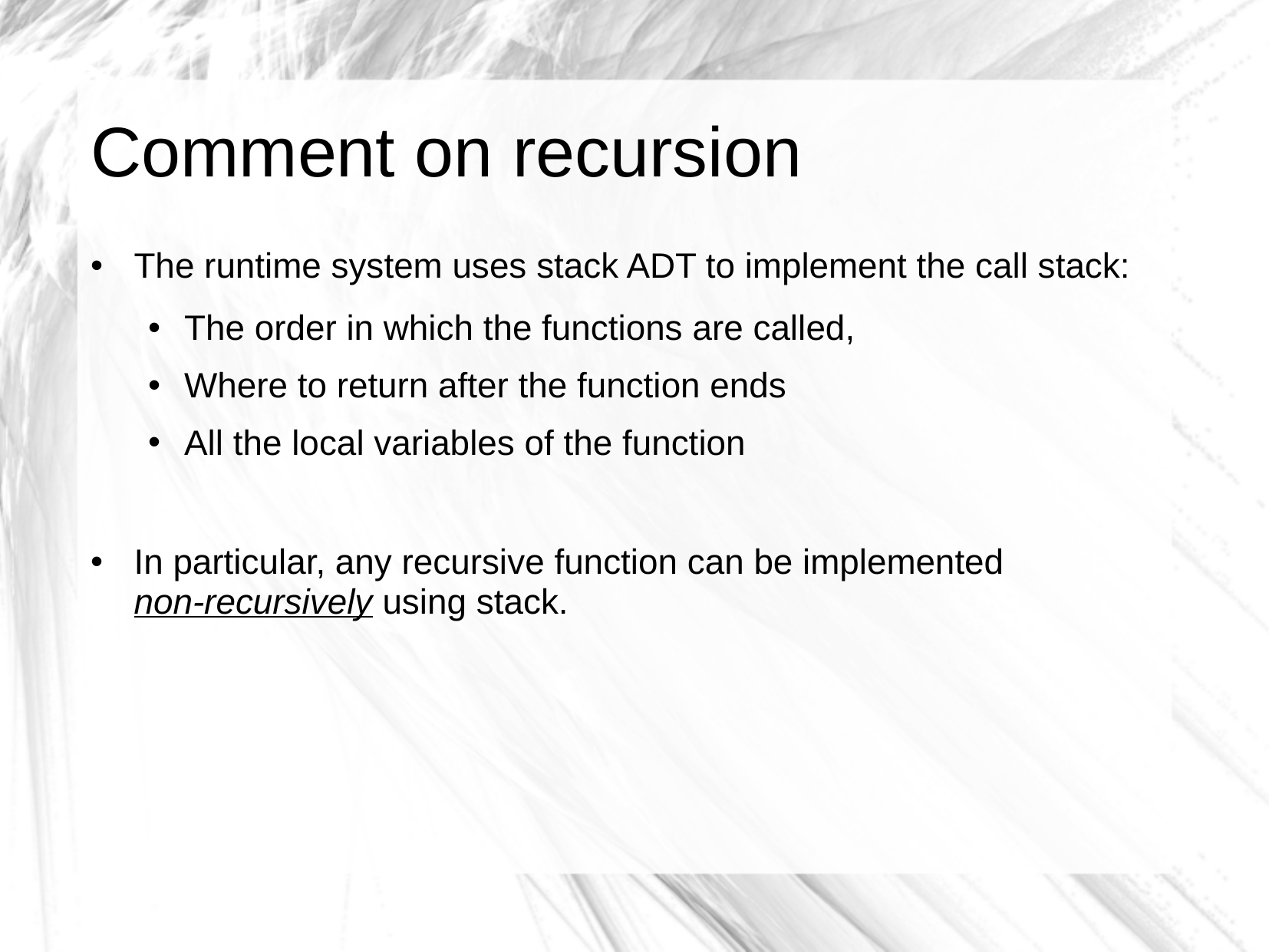

# Comment on recursion
The runtime system uses stack ADT to implement the call stack:
The order in which the functions are called,
Where to return after the function ends
All the local variables of the function

In particular, any recursive function can be implemented
non-recursively using stack.